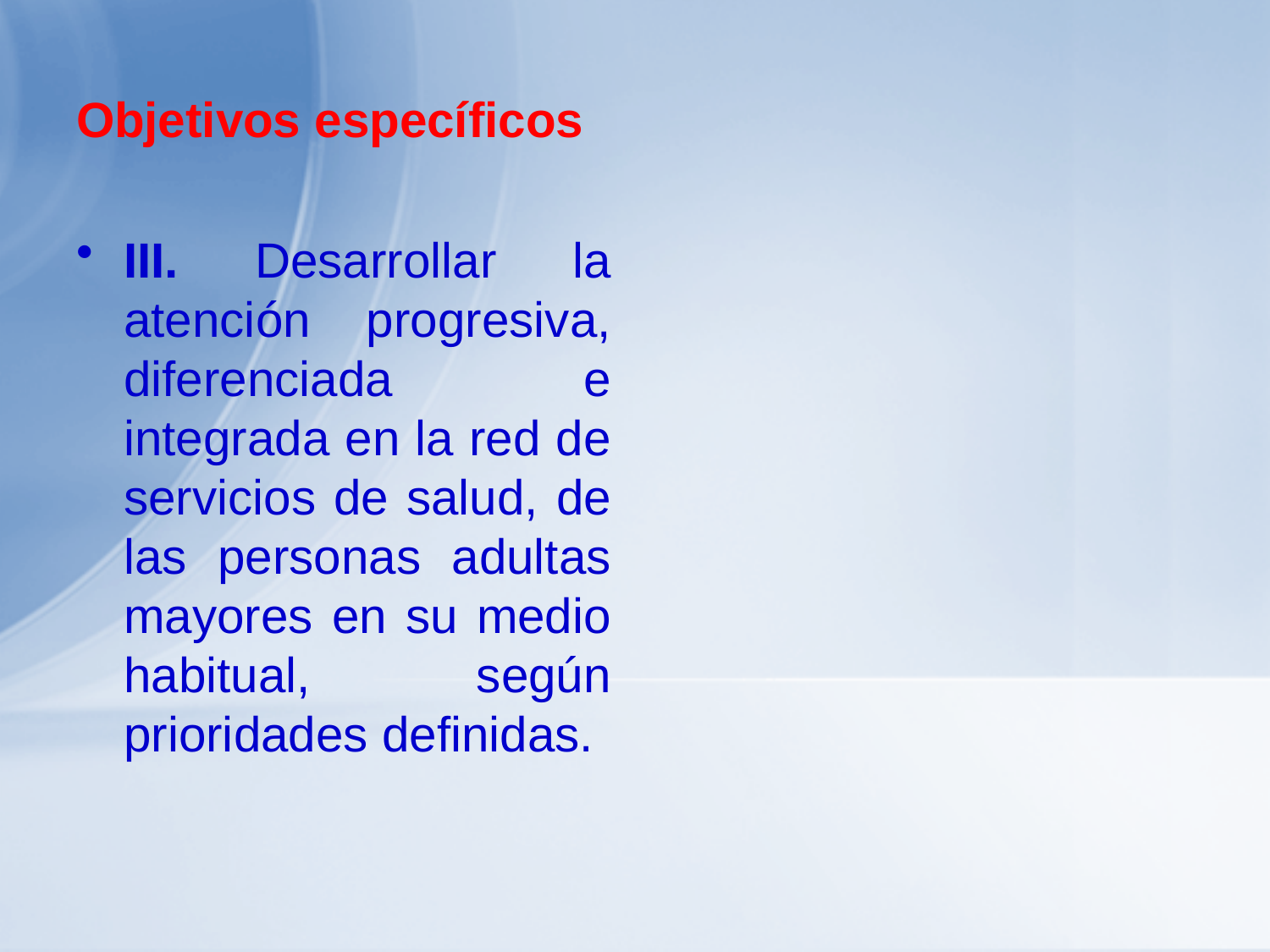

# Objetivos específicos
III. Desarrollar la atención progresiva, diferenciada e integrada en la red de servicios de salud, de las personas adultas mayores en su medio habitual, según prioridades definidas.